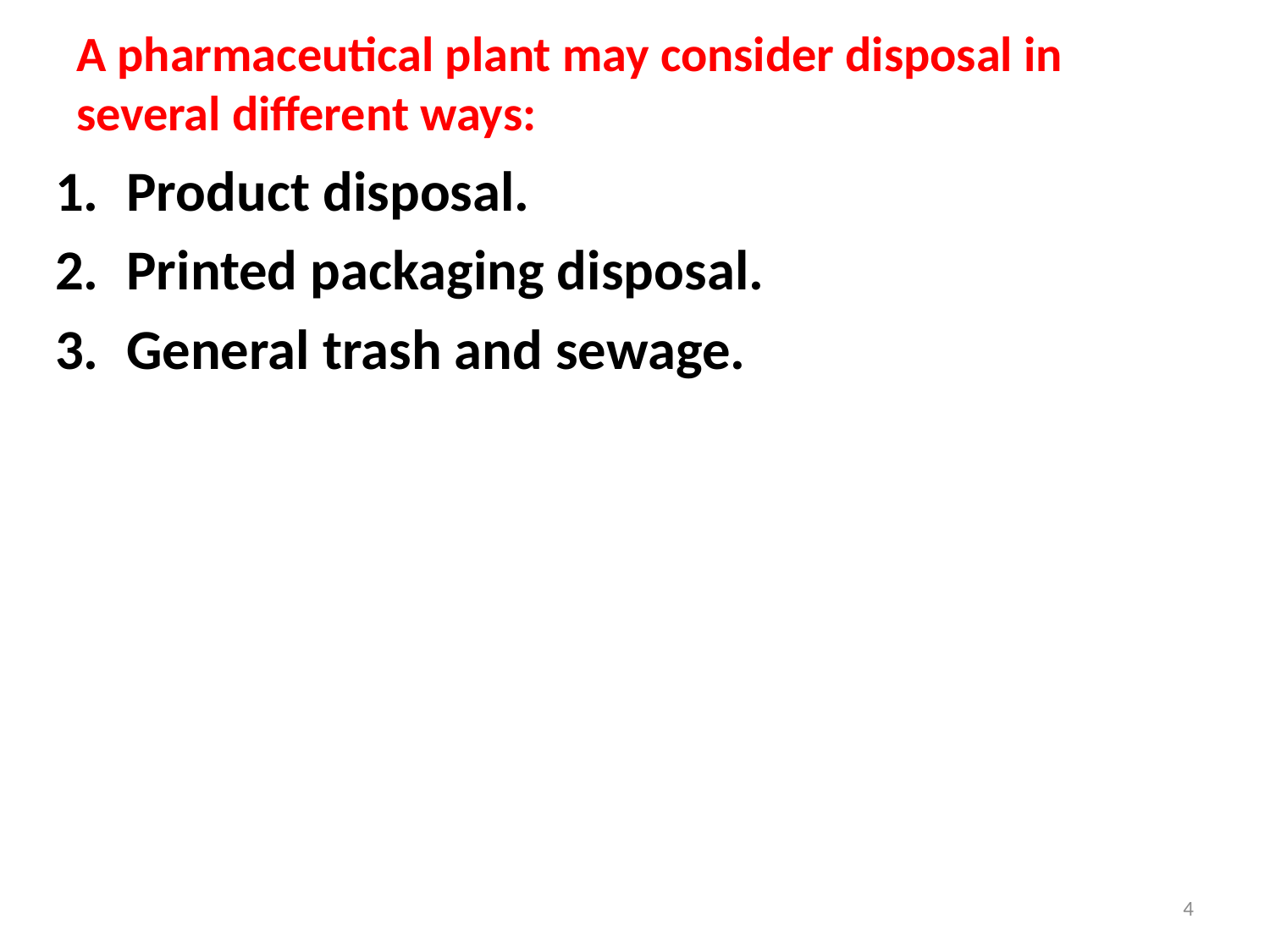

# A pharmaceutical plant may consider disposal in several different ways:
Product disposal.
Printed packaging disposal.
General trash and sewage.
4